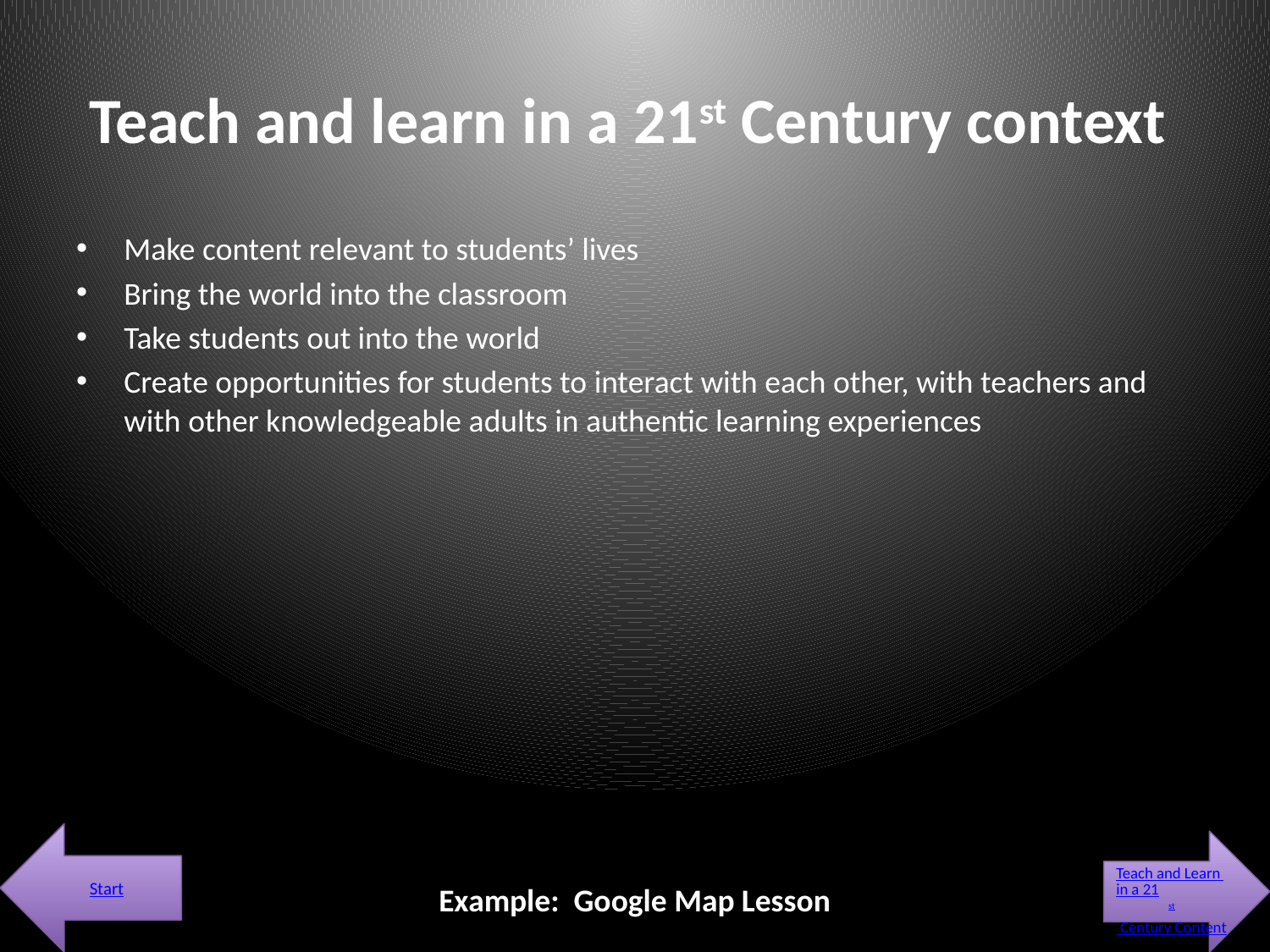

# Teach and learn in a 21st Century context
Make content relevant to students’ lives
Bring the world into the classroom
Take students out into the world
Create opportunities for students to interact with each other, with teachers and with other knowledgeable adults in authentic learning experiences
Start
Teach and Learn in a 21st Century Content
Example:  Google Map Lesson